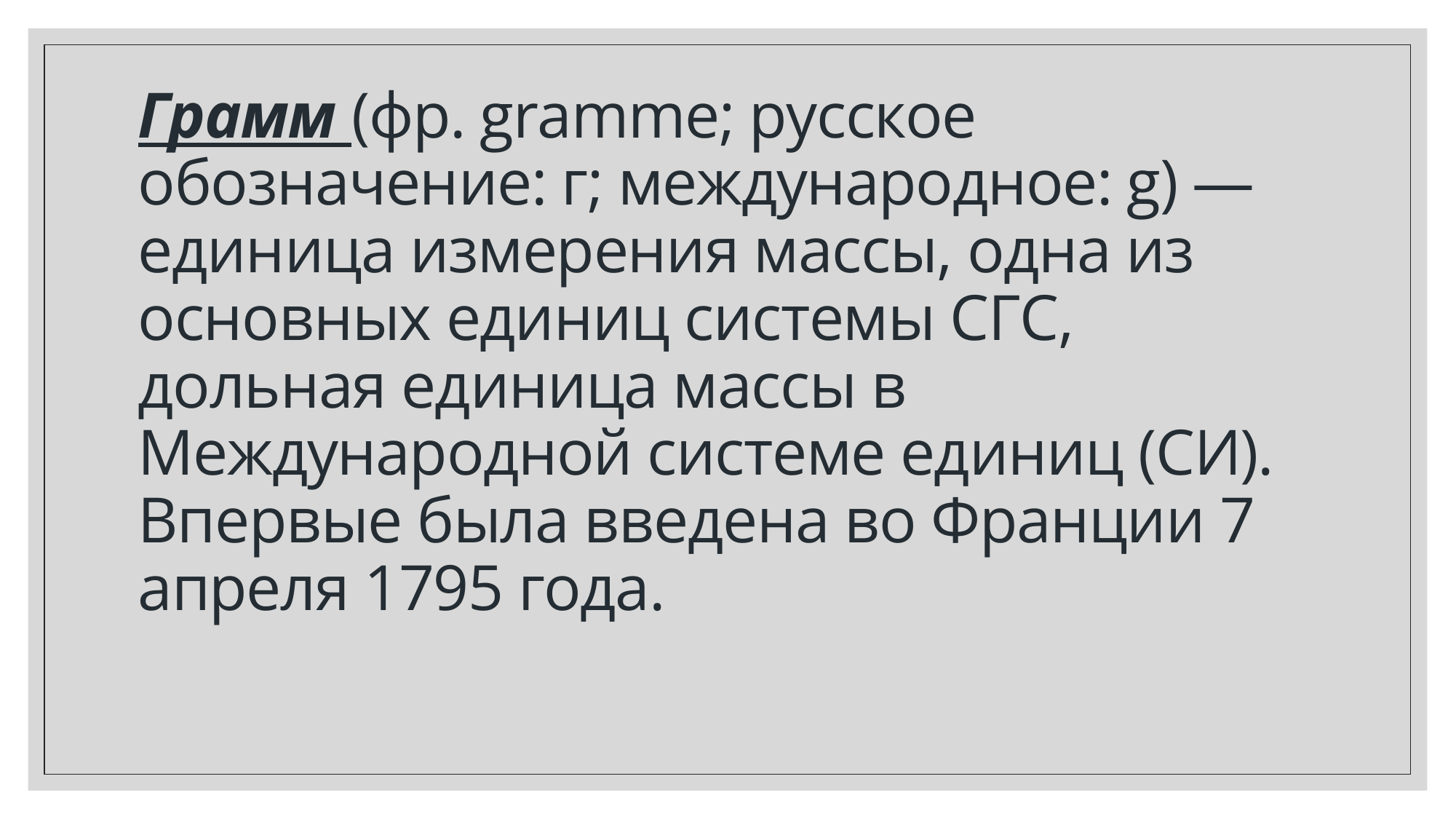

# Грамм (фр. gramme; русское обозначение: г; международное: g) — единица измерения массы, одна из основных единиц системы СГС, дольная единица массы в Международной системе единиц (СИ). Впервые была введена во Франции 7 апреля 1795 года.